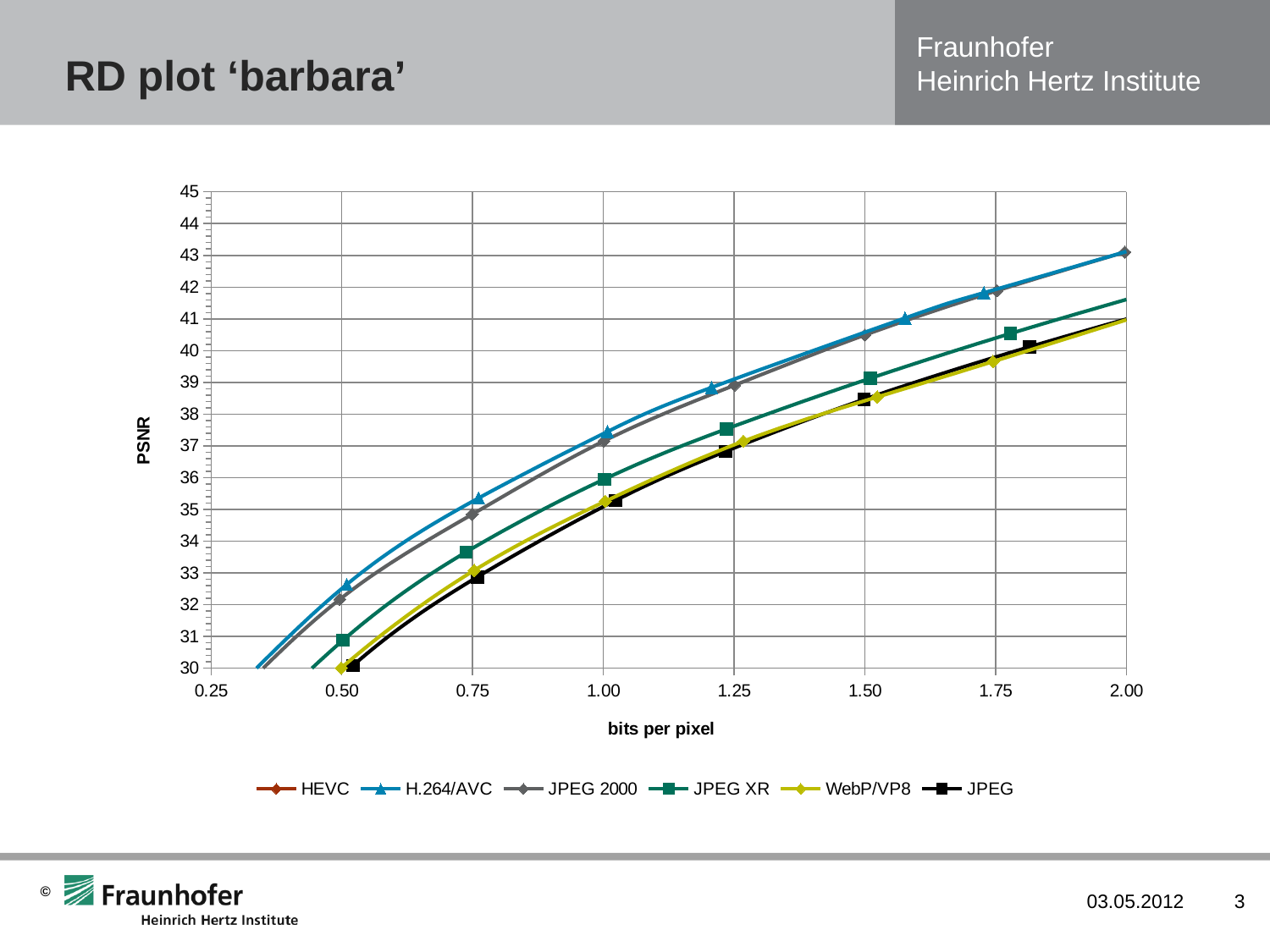

# RD plot ‘barbara’

### Chart

| Category |  |  |  |  |  |  |
|---|---|---|---|---|---|---|
03.05.2012
3